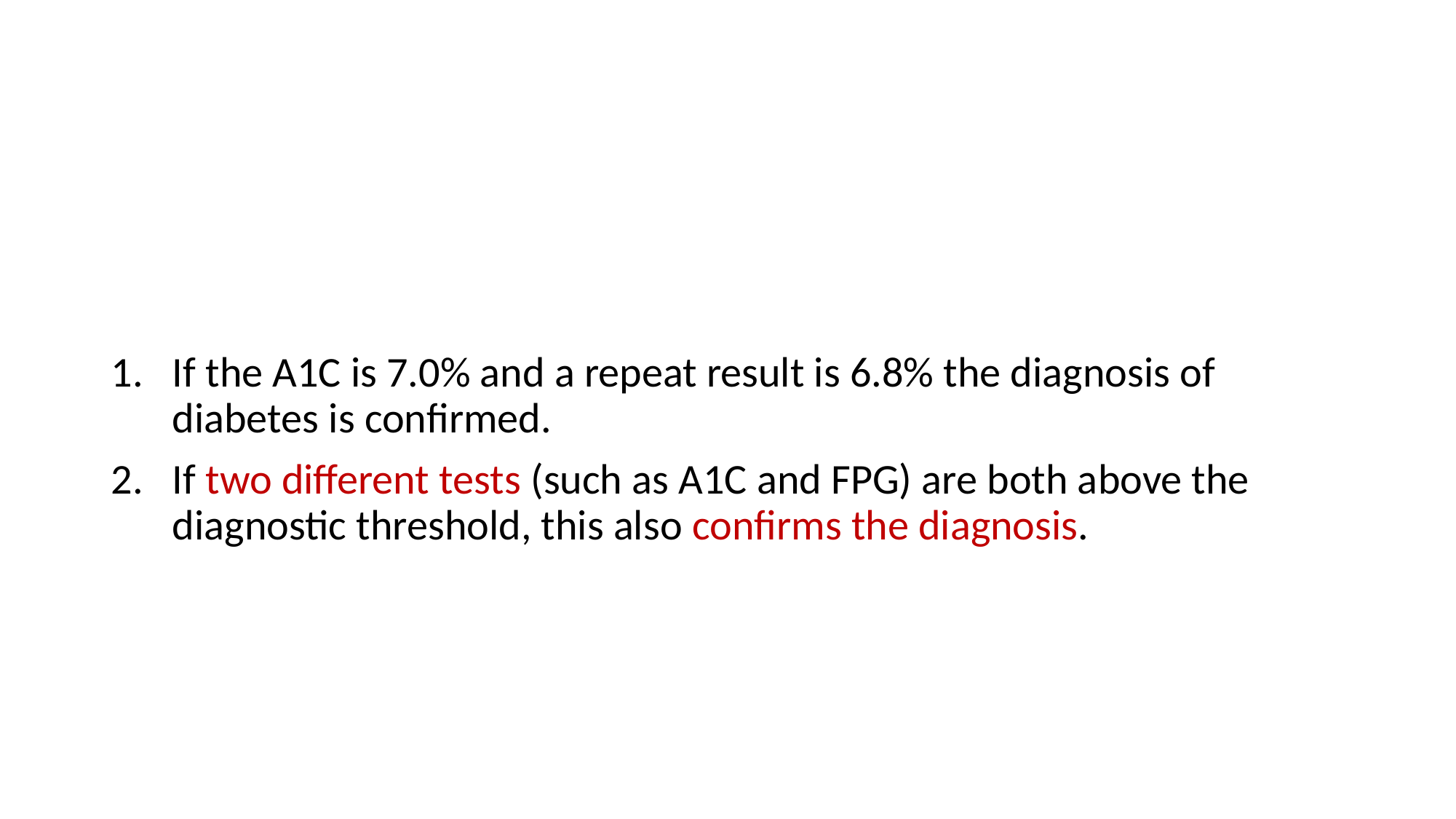

#

If the A1C is 7.0% and a repeat result is 6.8% the diagnosis of diabetes is confirmed.
If two different tests (such as A1C and FPG) are both above the diagnostic threshold, this also confirms the diagnosis.